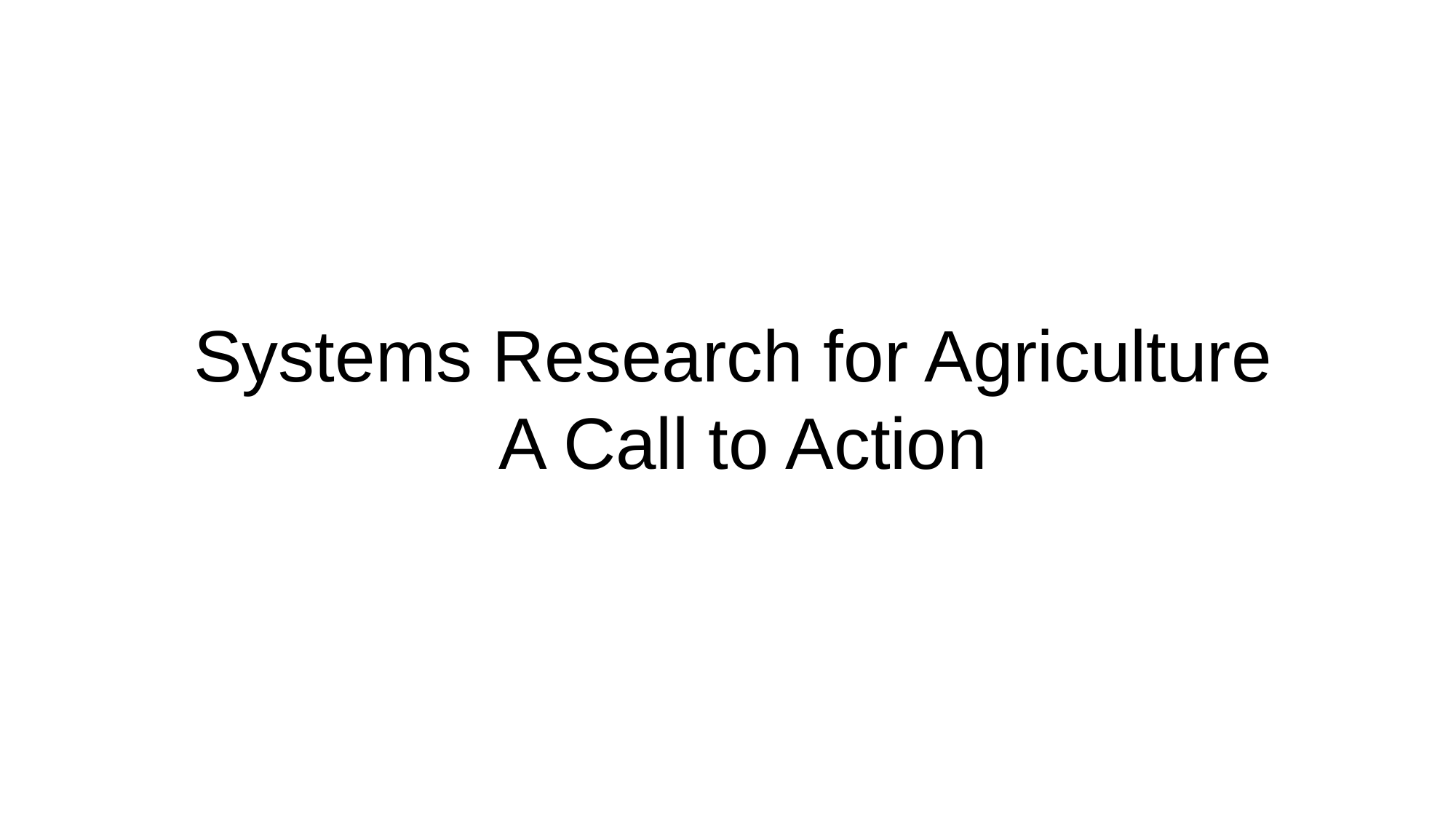

Systems Research for Agriculture
 A Call to Action